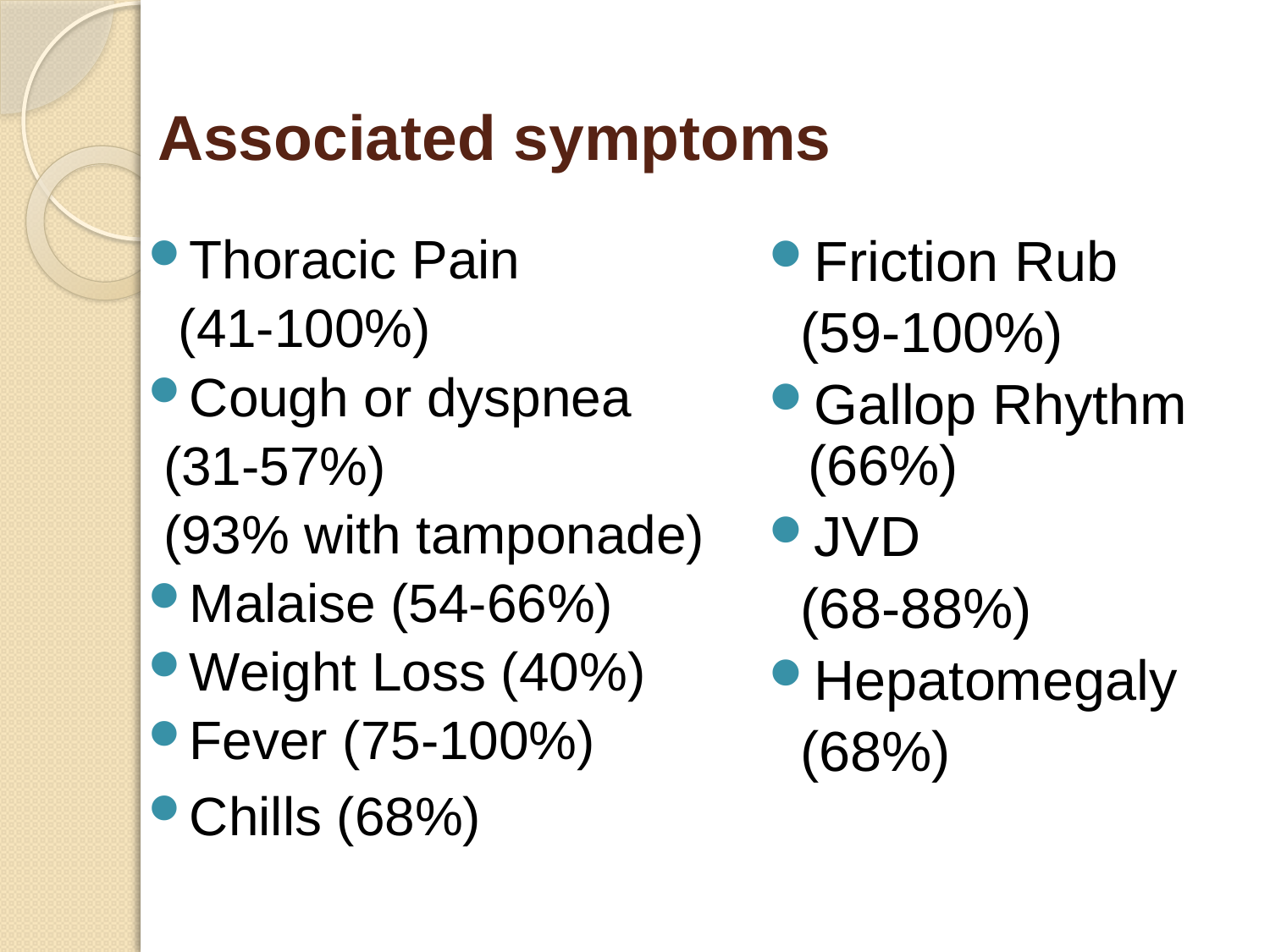

# Associated symptoms
Thoracic Pain
  (41-100%)
Cough or dyspnea
 (31-57%)
 (93% with tamponade)
Malaise (54-66%)
Weight Loss (40%)
Fever (75-100%)
Chills (68%)

Friction Rub
  (59-100%)
Gallop Rhythm (66%)
JVD
  (68-88%)
Hepatomegaly
  (68%)